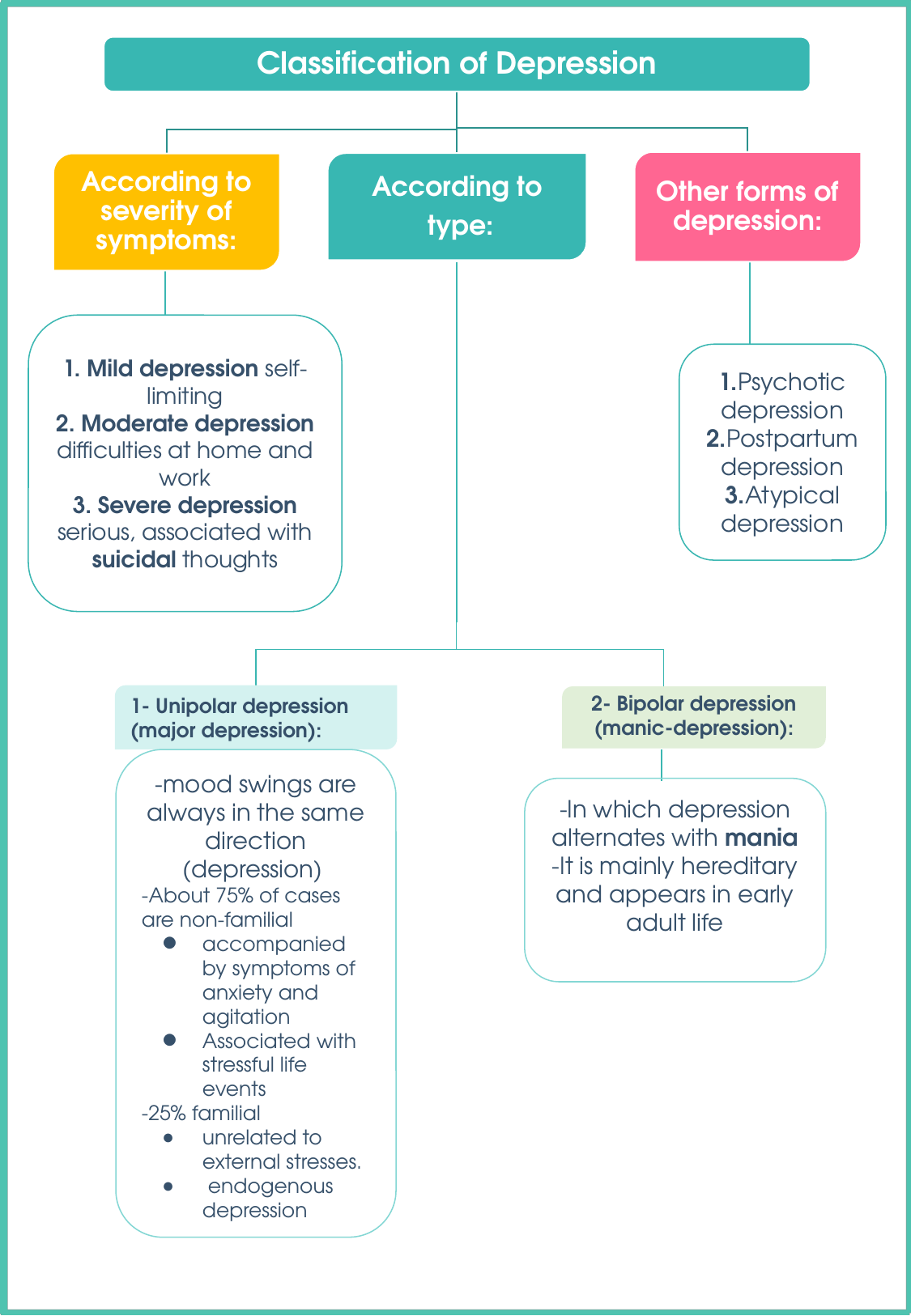

Classification of Depression

Other forms of depression:
According to
 type:
According to severity of symptoms:
1. Mild depression self-limiting
2. Moderate depression difficulties at home and work
3. Severe depression serious, associated with suicidal thoughts
1.Psychotic
depression
2.Postpartum depression
3.Atypical depression

1- Unipolar depression (major depression):

2- Bipolar depression (manic-depression):

-mood swings are always in the same direction (depression)
-About 75% of cases are non-familial
accompanied by symptoms of anxiety and agitation
Associated with stressful life events
-25% familial
unrelated to external stresses.
 endogenous depression
-In which depression alternates with mania -It is mainly hereditary and appears in early adult life